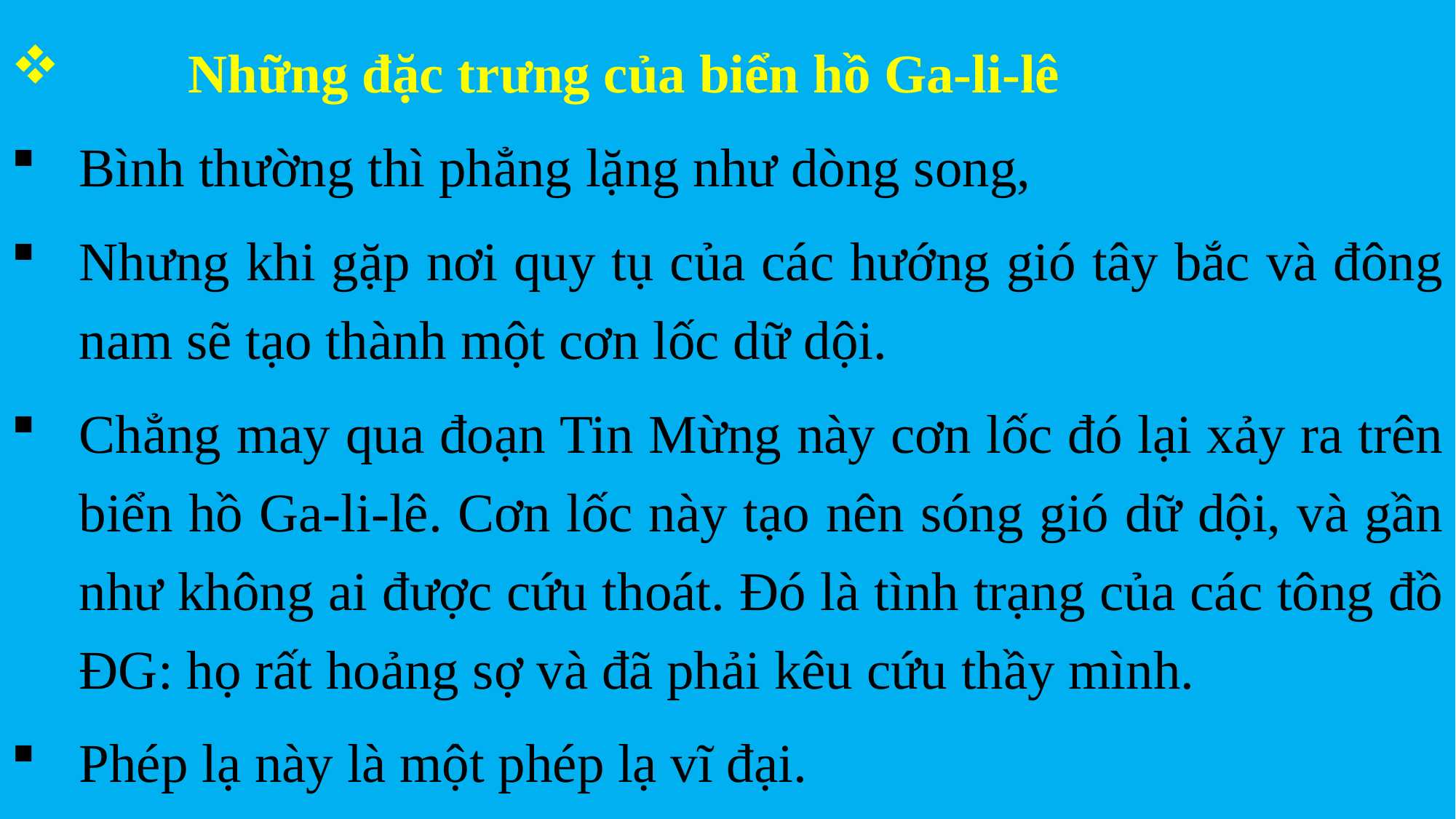

Những đặc trưng của biển hồ Ga-li-lê
Bình thường thì phẳng lặng như dòng song,
Nhưng khi gặp nơi quy tụ của các hướng gió tây bắc và đông nam sẽ tạo thành một cơn lốc dữ dội.
Chẳng may qua đoạn Tin Mừng này cơn lốc đó lại xảy ra trên biển hồ Ga-li-lê. Cơn lốc này tạo nên sóng gió dữ dội, và gần như không ai được cứu thoát. Đó là tình trạng của các tông đồ ĐG: họ rất hoảng sợ và đã phải kêu cứu thầy mình.
Phép lạ này là một phép lạ vĩ đại.